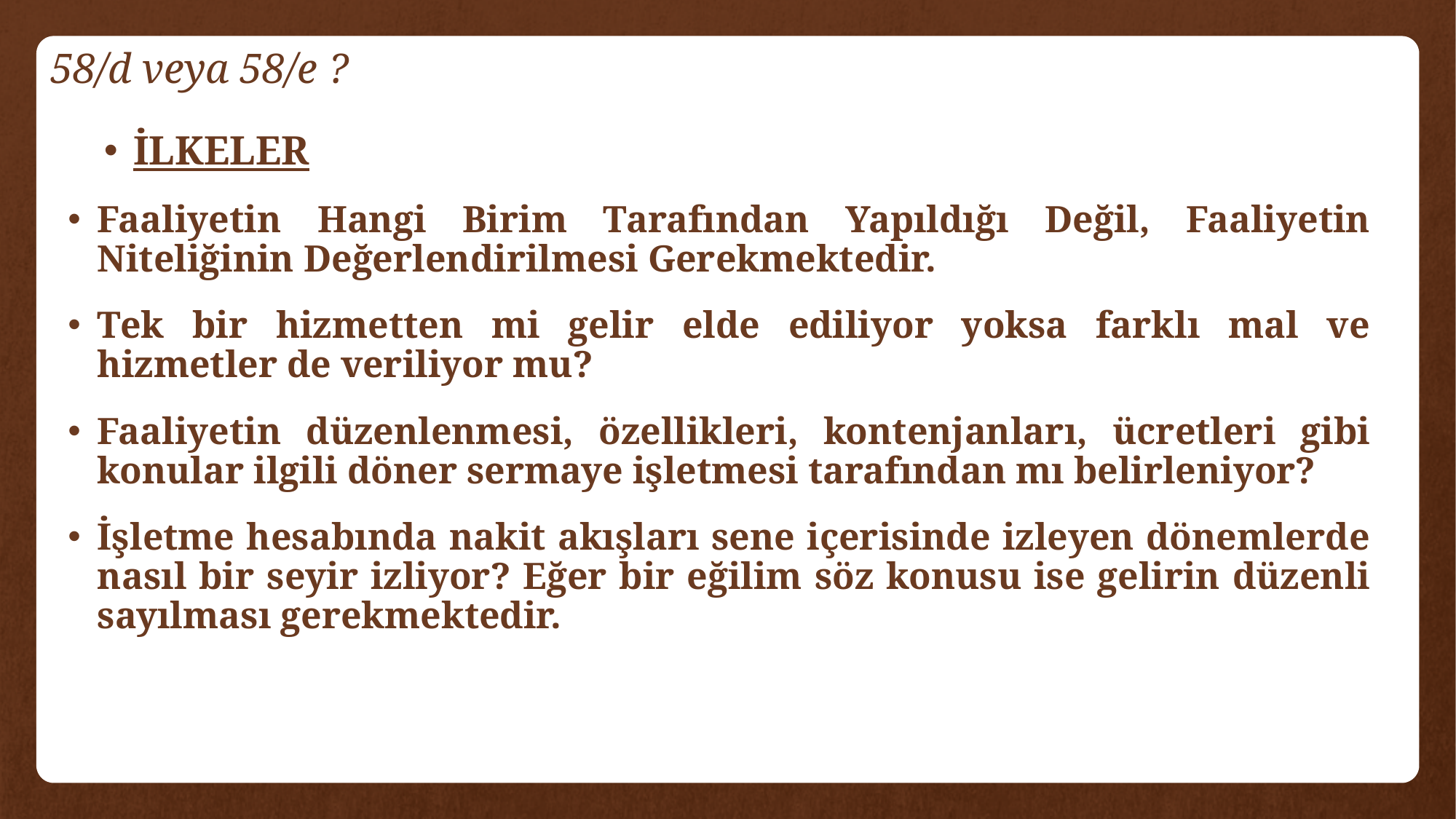

# 58/d veya 58/e ?
İLKELER
Faaliyetin Hangi Birim Tarafından Yapıldığı Değil, Faaliyetin Niteliğinin Değerlendirilmesi Gerekmektedir.
Tek bir hizmetten mi gelir elde ediliyor yoksa farklı mal ve hizmetler de veriliyor mu?
Faaliyetin düzenlenmesi, özellikleri, kontenjanları, ücretleri gibi konular ilgili döner sermaye işletmesi tarafından mı belirleniyor?
İşletme hesabında nakit akışları sene içerisinde izleyen dönemlerde nasıl bir seyir izliyor? Eğer bir eğilim söz konusu ise gelirin düzenli sayılması gerekmektedir.